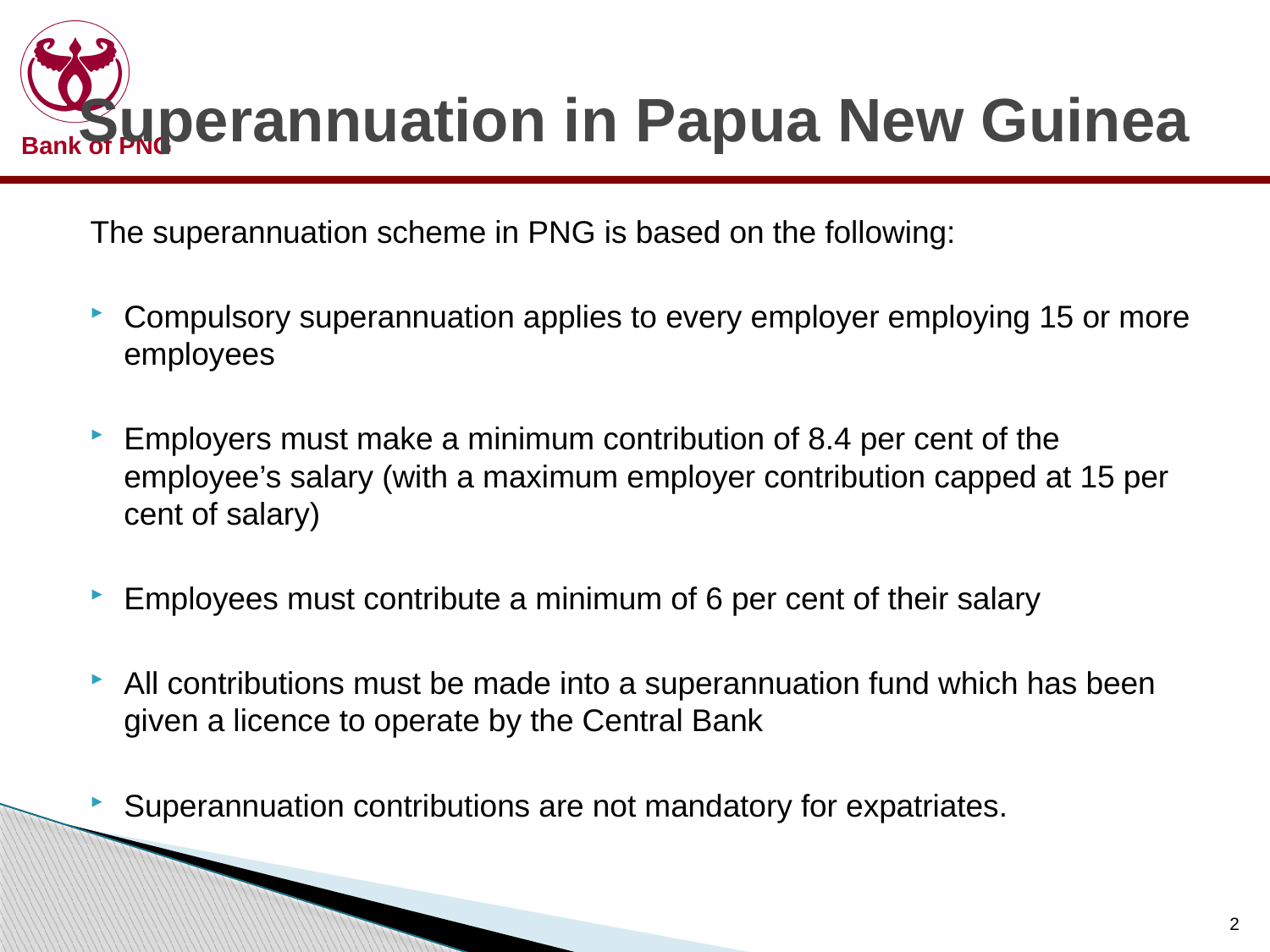

# Superannuation in Papua New Guinea
The superannuation scheme in PNG is based on the following:

Compulsory superannuation applies to every employer employing 15 or more employees

Employers must make a minimum contribution of 8.4 per cent of the employee’s salary (with a maximum employer contribution capped at 15 per cent of salary)

Employees must contribute a minimum of 6 per cent of their salary

All contributions must be made into a superannuation fund which has been given a licence to operate by the Central Bank

Superannuation contributions are not mandatory for expatriates.

2